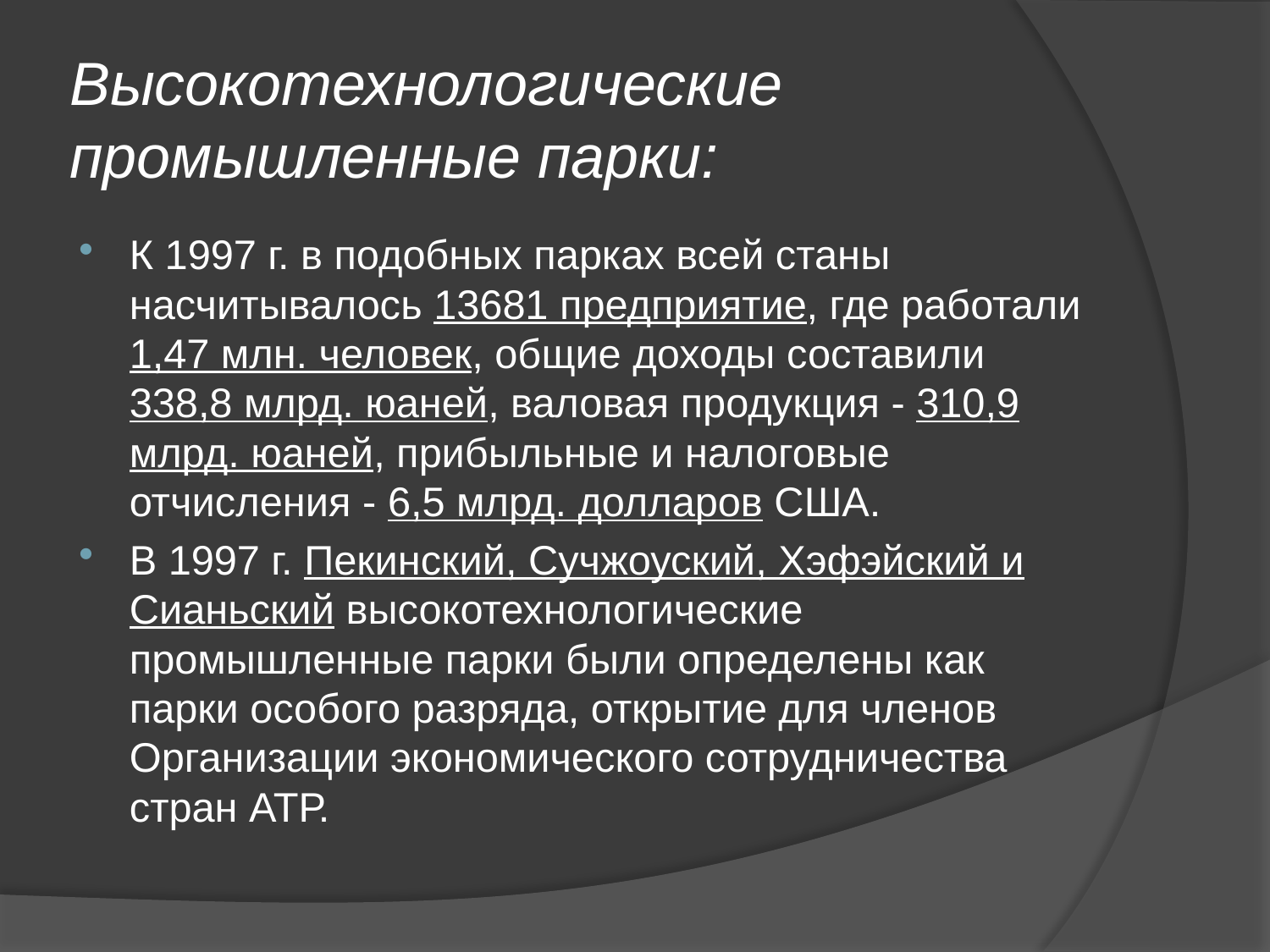

# Высокотехнологические промышленные парки:
К 1997 г. в подобных парках всей станы насчитывалось 13681 предприятие, где работали 1,47 млн. человек, общие доходы составили 338,8 млрд. юаней, валовая продукция - 310,9 млрд. юаней, прибыльные и налоговые отчисления - 6,5 млрд. долларов США.
В 1997 г. Пекинский, Сучжоуский, Хэфэйский и Сианьский высокотехнологические промышленные парки были определены как парки особого разряда, открытие для членов Организации экономического сотрудничества стран АТР.